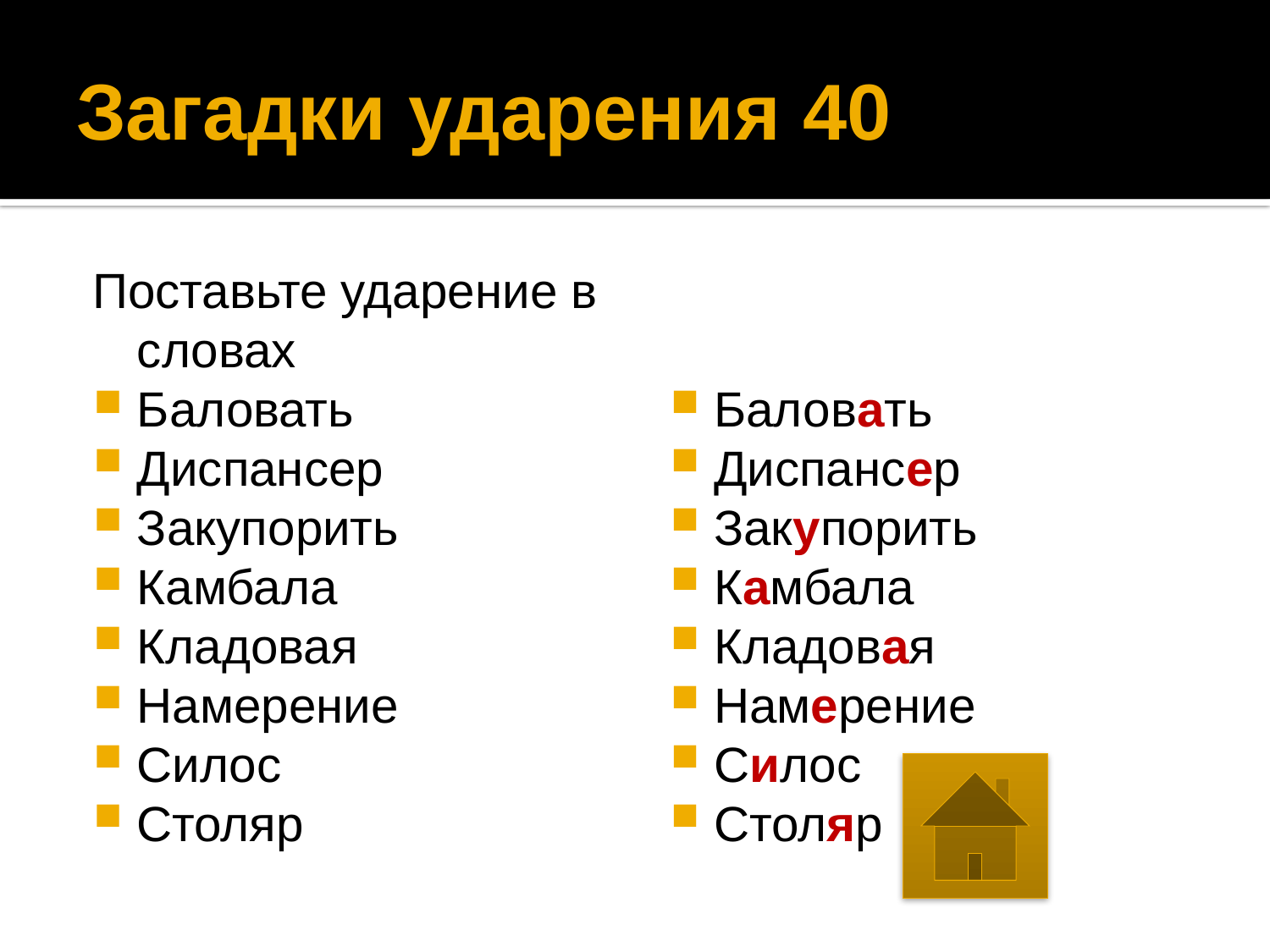

# Загадки ударения 40
Поставьте ударение в словах
Баловать
Диспансер
Закупорить
Камбала
Кладовая
Намерение
Силос
Столяр

Баловать
Диспансер
Закупорить
Камбала
Кладовая
Намерение
Силос
Столяр